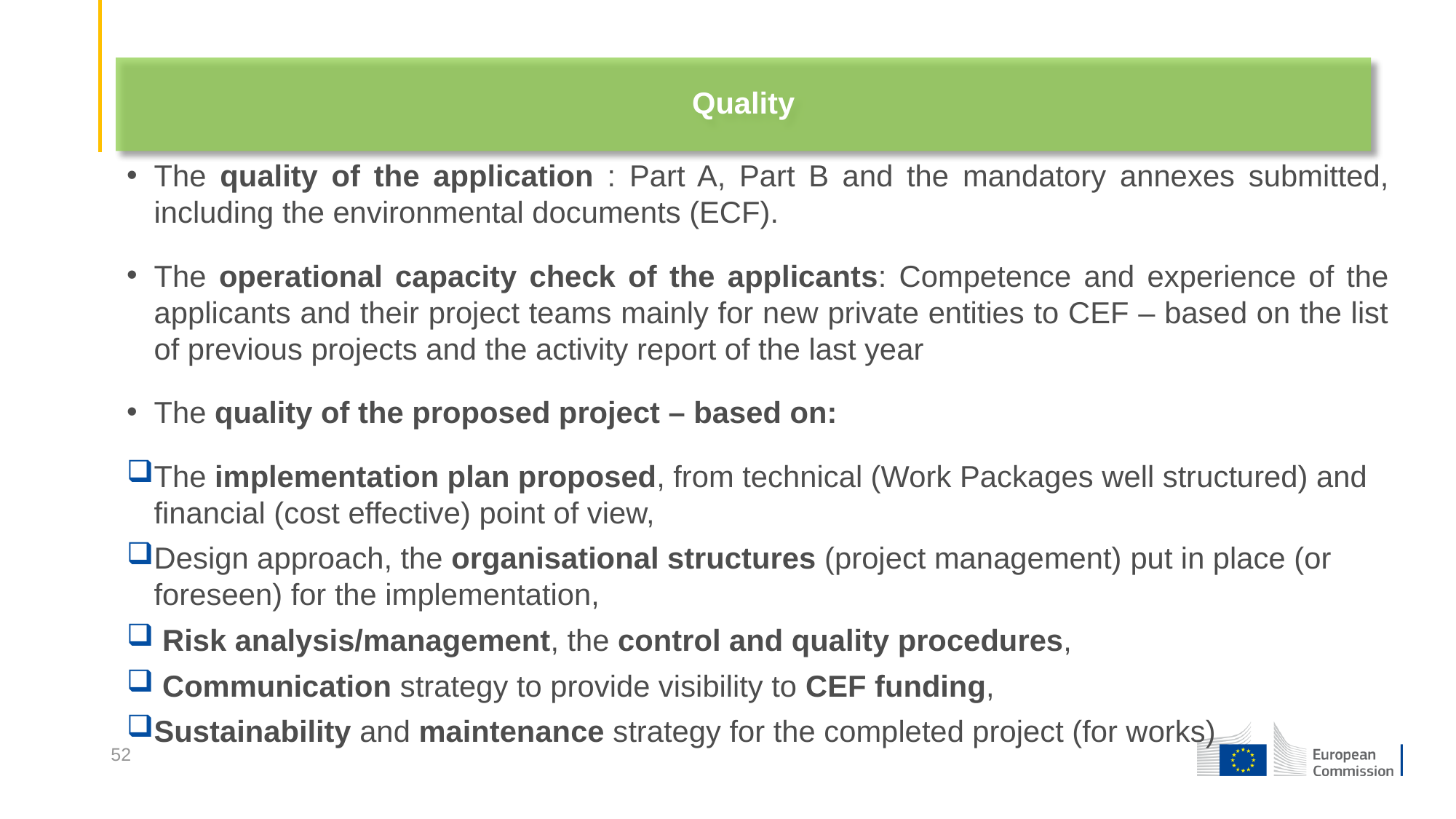

# Quality
The quality of the application : Part A, Part B and the mandatory annexes submitted, including the environmental documents (ECF).
The operational capacity check of the applicants: Competence and experience of the applicants and their project teams mainly for new private entities to CEF – based on the list of previous projects and the activity report of the last year
The quality of the proposed project – based on:
The implementation plan proposed, from technical (Work Packages well structured) and financial (cost effective) point of view,
Design approach, the organisational structures (project management) put in place (or foreseen) for the implementation,
 Risk analysis/management, the control and quality procedures,
 Communication strategy to provide visibility to CEF funding,
Sustainability and maintenance strategy for the completed project (for works)
52